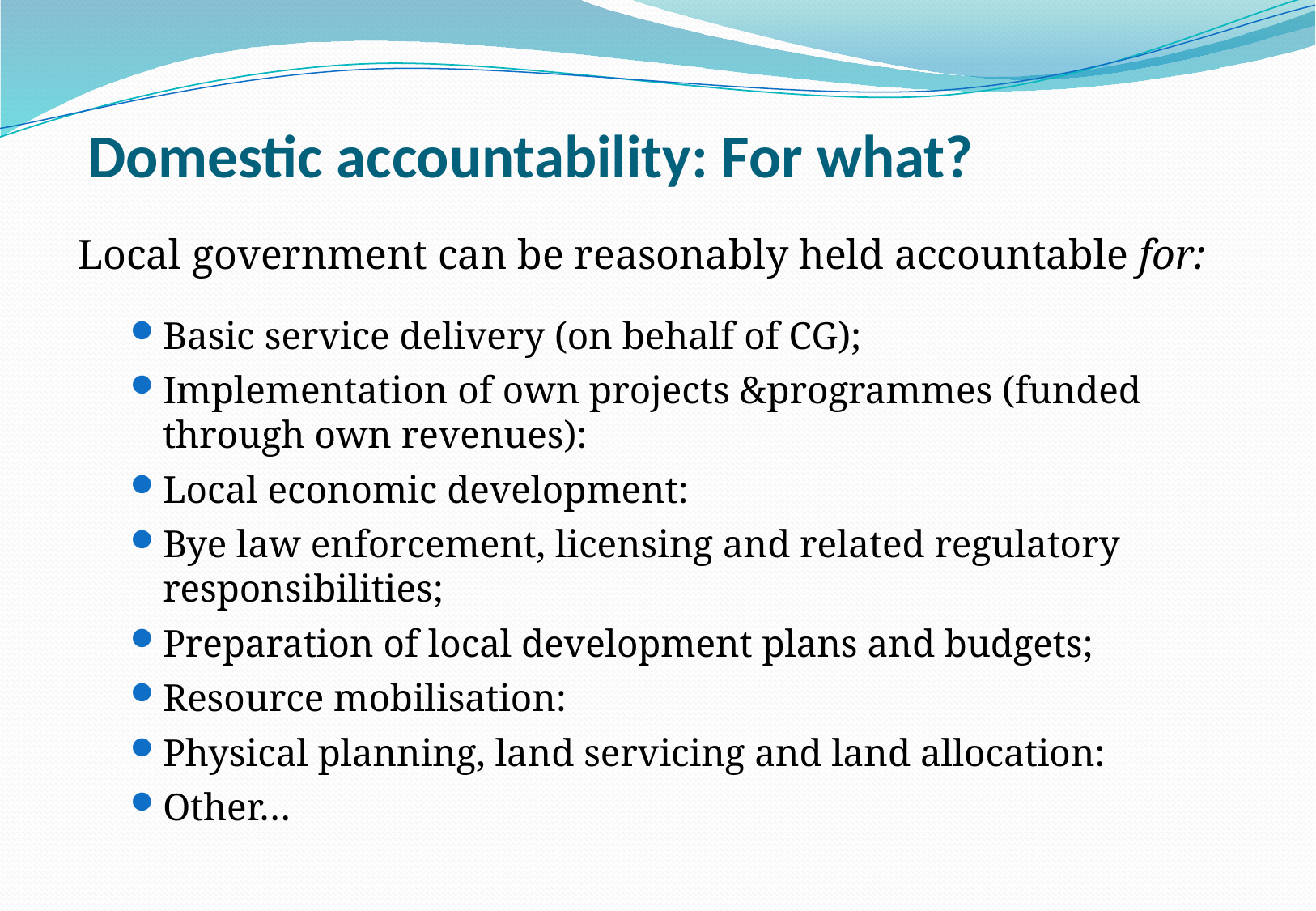

# Domestic accountability: For what?
Local government can be reasonably held accountable for:

Basic service delivery (on behalf of CG);
Implementation of own projects &programmes (funded through own revenues):
Local economic development:
Bye law enforcement, licensing and related regulatory responsibilities;
Preparation of local development plans and budgets;
Resource mobilisation:
Physical planning, land servicing and land allocation:
Other…